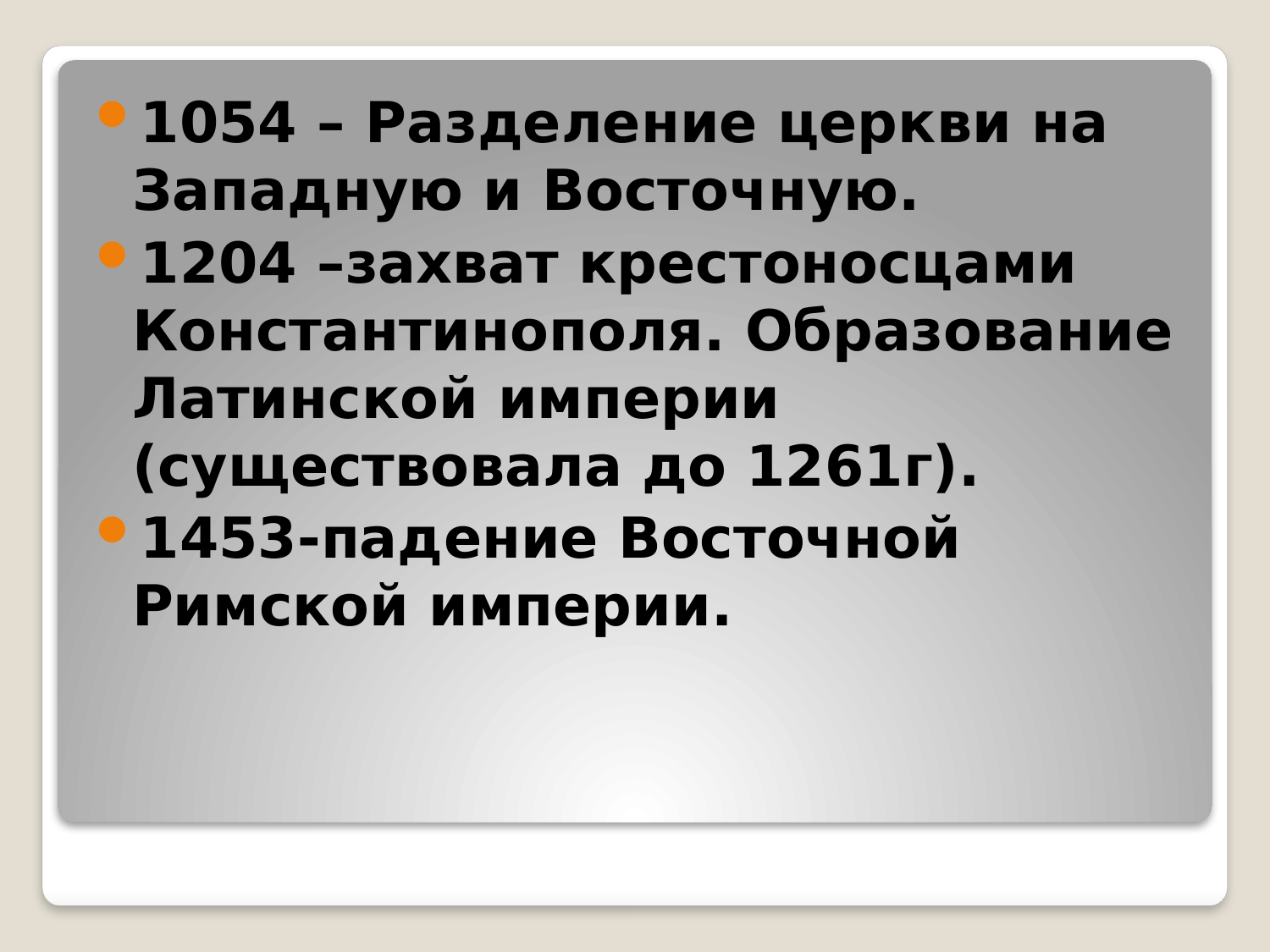

1054 – Разделение церкви на Западную и Восточную.
1204 –захват крестоносцами Константинополя. Образование Латинской империи (существовала до 1261г).
1453-падение Восточной Римской империи.